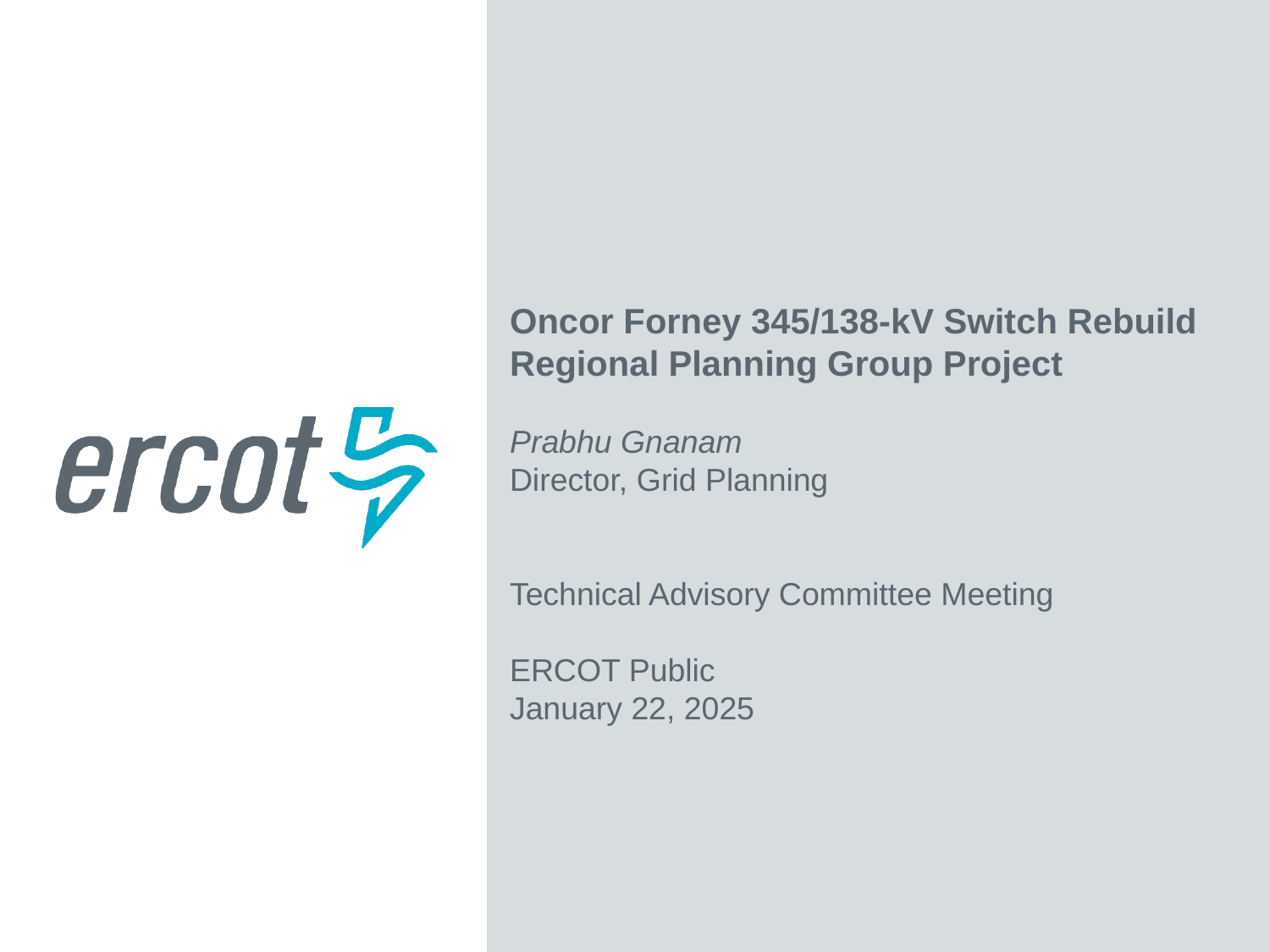

Oncor Forney 345/138-kV Switch Rebuild  Regional Planning Group Project

Prabhu Gnanam
Director, Grid Planning

Technical Advisory Committee Meeting

ERCOT Public
January 22, 2025